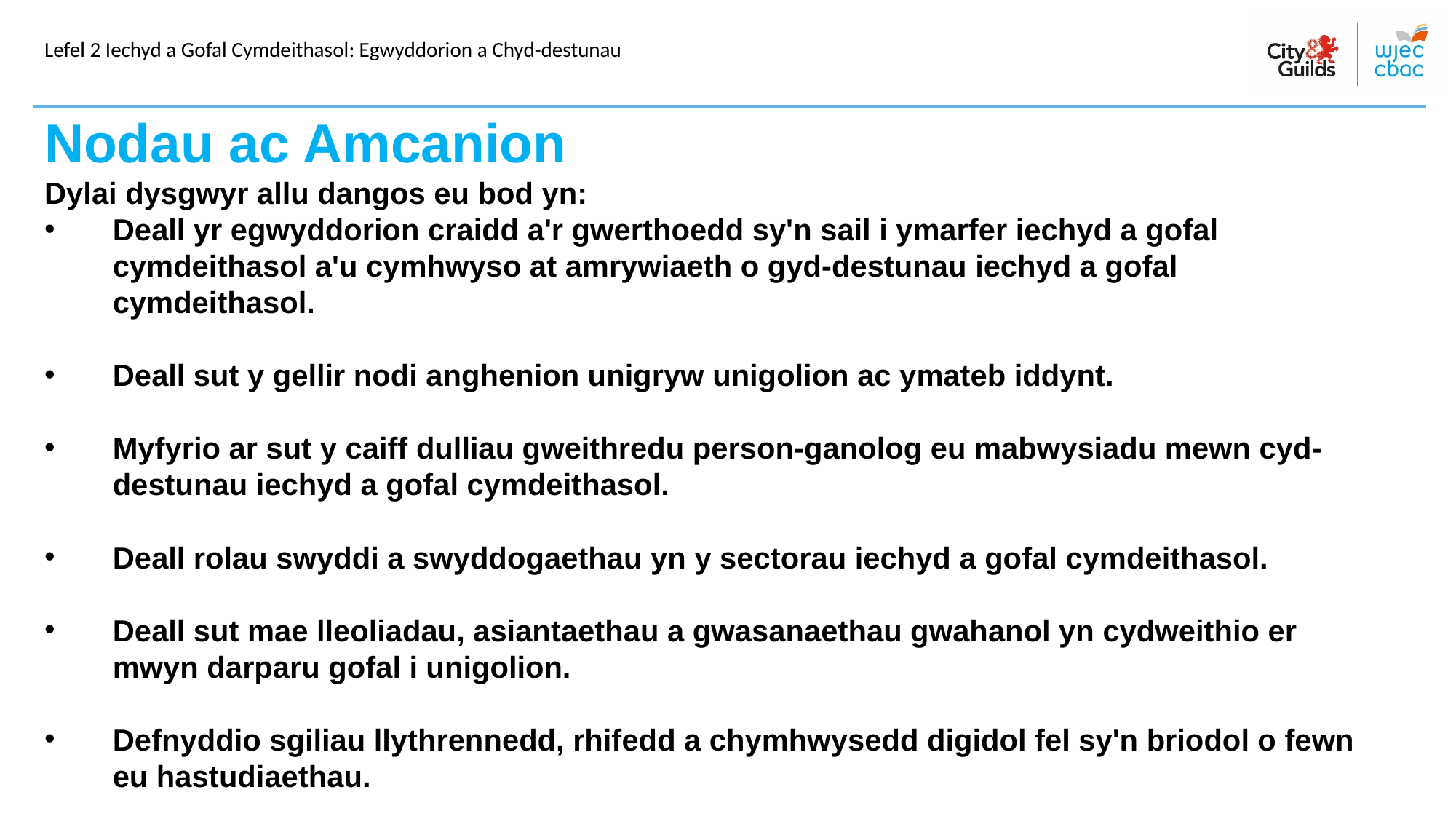

# Lefel 2 Iechyd a Gofal Cymdeithasol: Egwyddorion a Chyd-destunau
Nodau ac Amcanion
Dylai dysgwyr allu dangos eu bod yn:
Deall yr egwyddorion craidd a'r gwerthoedd sy'n sail i ymarfer iechyd a gofal cymdeithasol a'u cymhwyso at amrywiaeth o gyd-destunau iechyd a gofal cymdeithasol.

Deall sut y gellir nodi anghenion unigryw unigolion ac ymateb iddynt.

Myfyrio ar sut y caiff dulliau gweithredu person-ganolog eu mabwysiadu mewn cyd-destunau iechyd a gofal cymdeithasol.

Deall rolau swyddi a swyddogaethau yn y sectorau iechyd a gofal cymdeithasol.

Deall sut mae lleoliadau, asiantaethau a gwasanaethau gwahanol yn cydweithio er mwyn darparu gofal i unigolion.

Defnyddio sgiliau llythrennedd, rhifedd a chymhwysedd digidol fel sy'n briodol o fewn eu hastudiaethau.